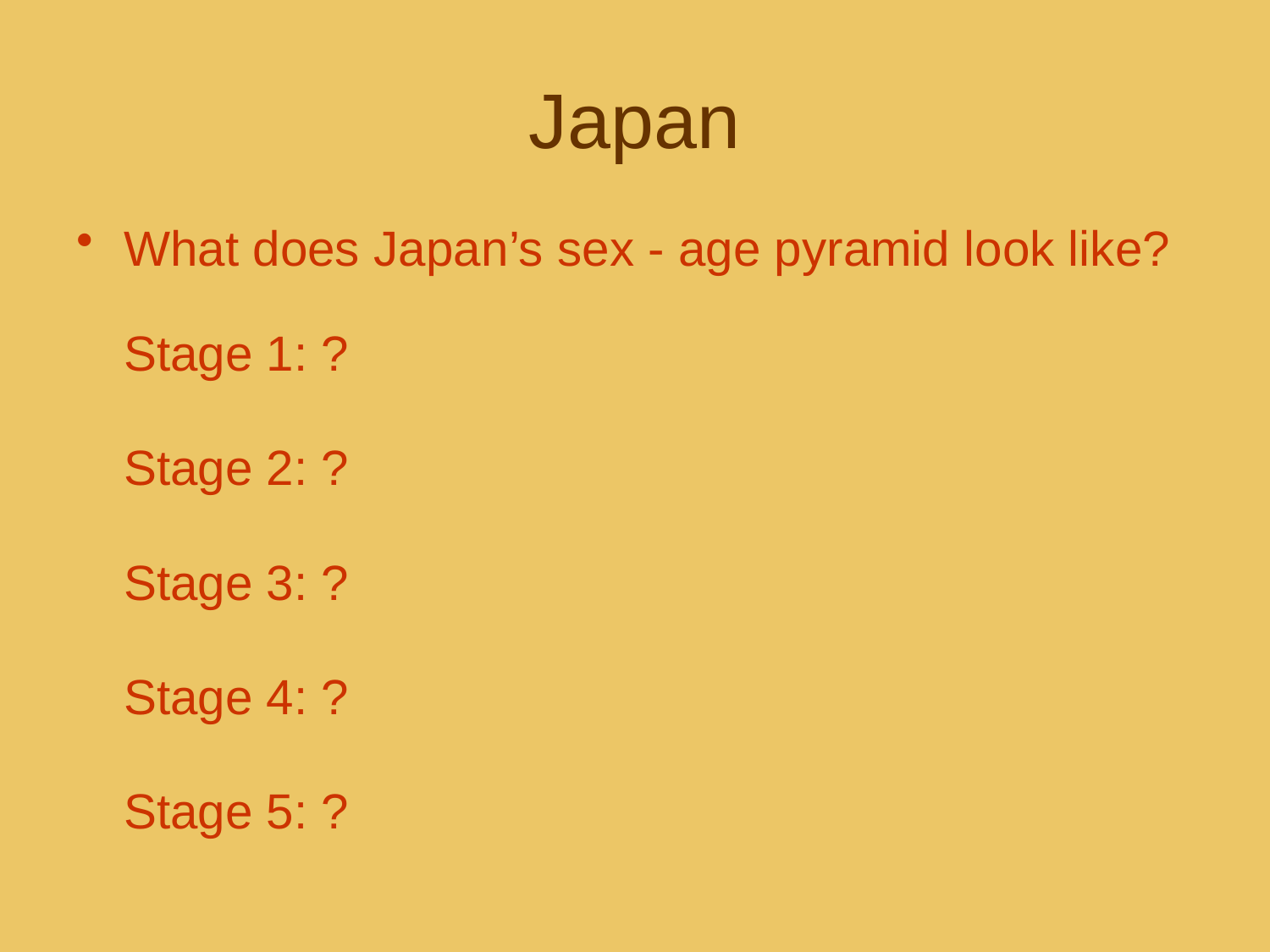

# Japan
What does Japan’s sex - age pyramid look like?
Stage 1: ?

	Stage 2: ?

	Stage 3: ?

	Stage 4: ?

	Stage 5: ?